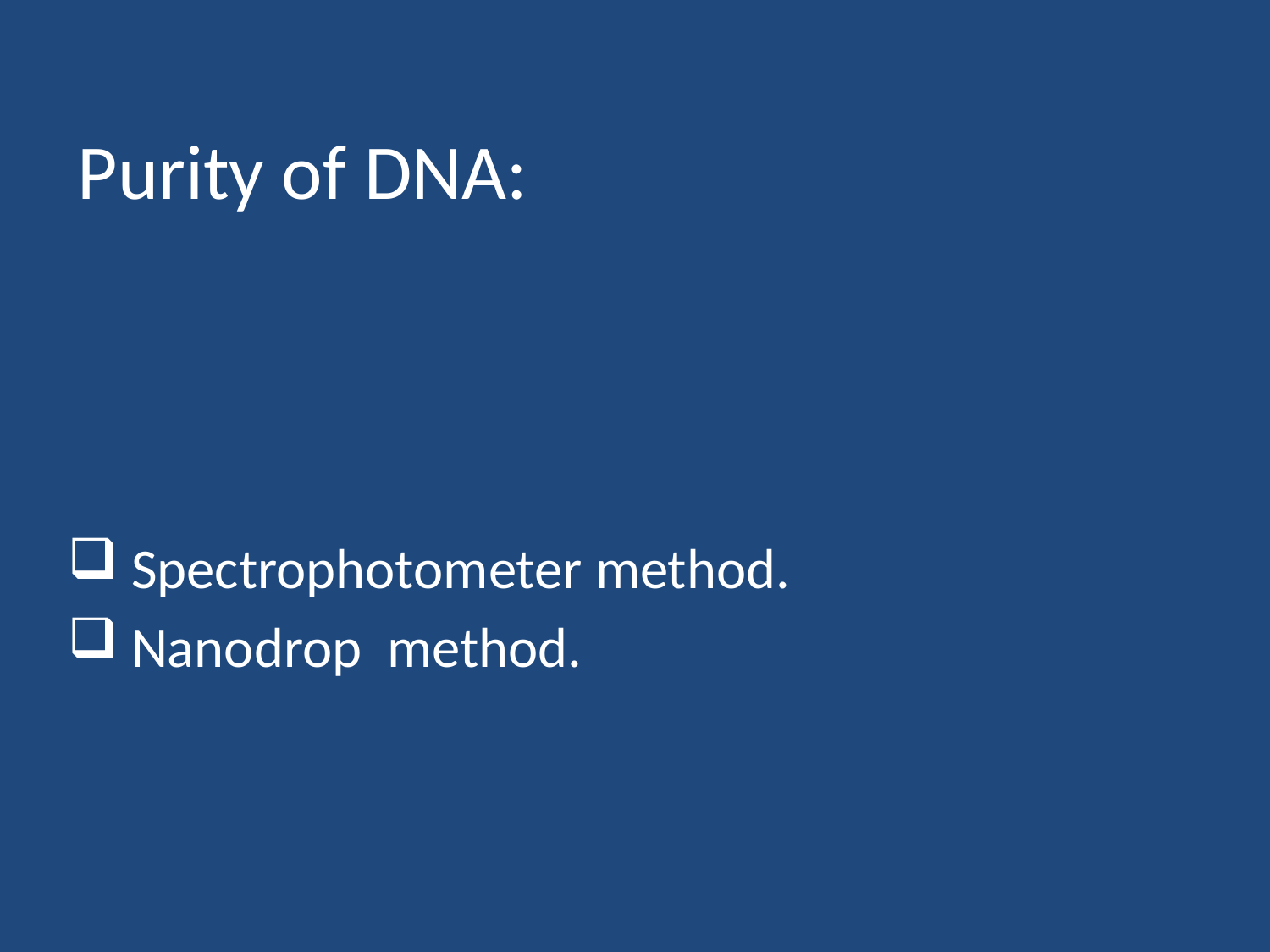

# Purity of DNA:
Spectrophotometer method.
Nanodrop  method.